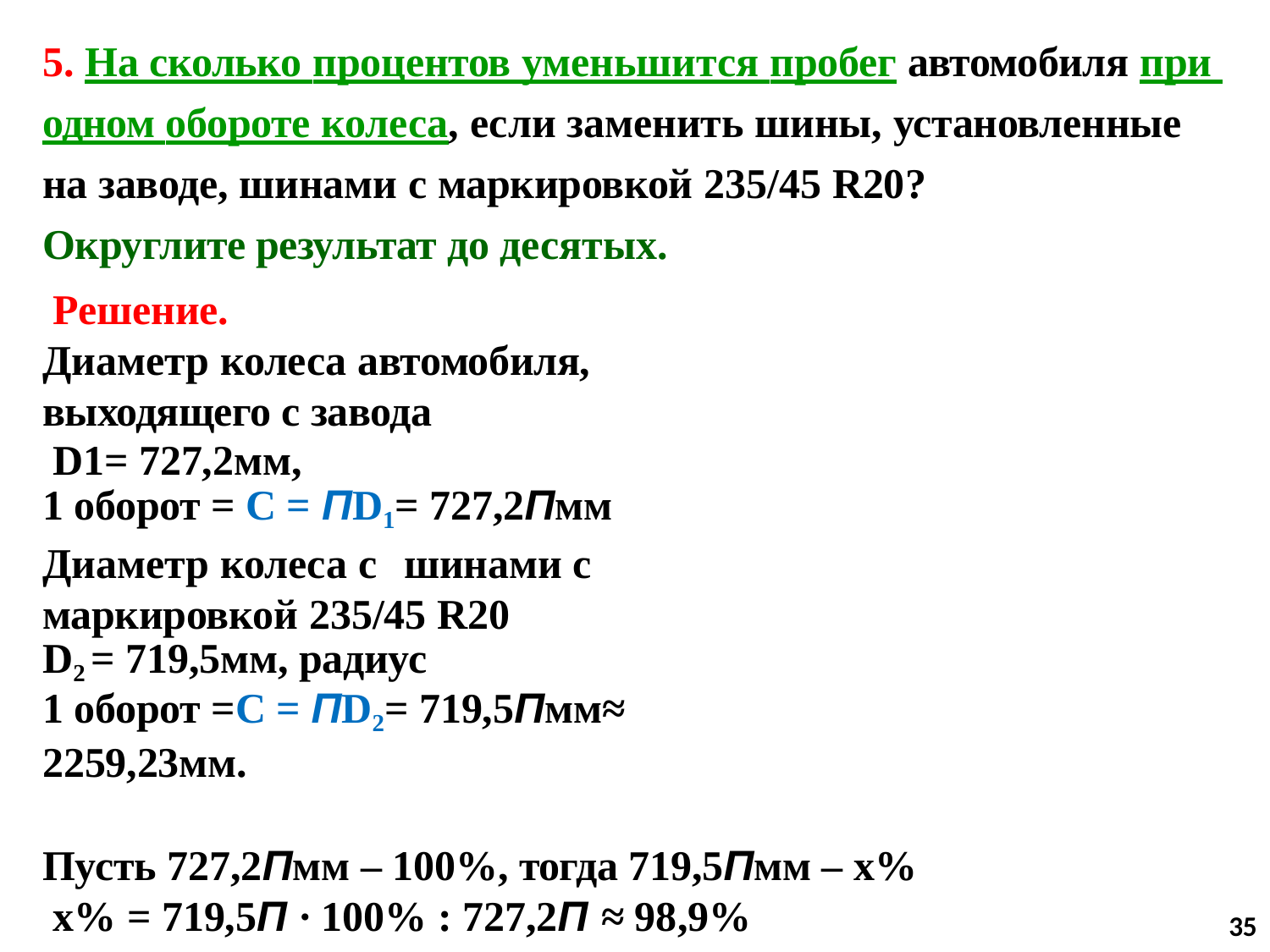

# 5. На сколько процентов уменьшится пробег автомобиля при  одном обороте колеса, если заменить шины, установленные  на заводе, шинами с маркировкой 235/45 R20?
Округлите результат до десятых.  Решение.
Диаметр колеса автомобиля, выходящего с завода
D1= 727,2мм,
1 оборот = С = ПD1= 727,2Пмм
Диаметр колеса с	шинами с маркировкой 235/45 R20
D2 = 719,5мм, радиус
1 оборот =С = ПD2= 719,5Пмм≈ 2259,23мм.

Пусть 727,2Пмм – 100%, тогда 719,5Пмм – х%  х% = 719,5П ∙ 100% : 727,2П ≈ 98,9%
100% - 98,9% = 1,1%
Ответ : 1,1
35